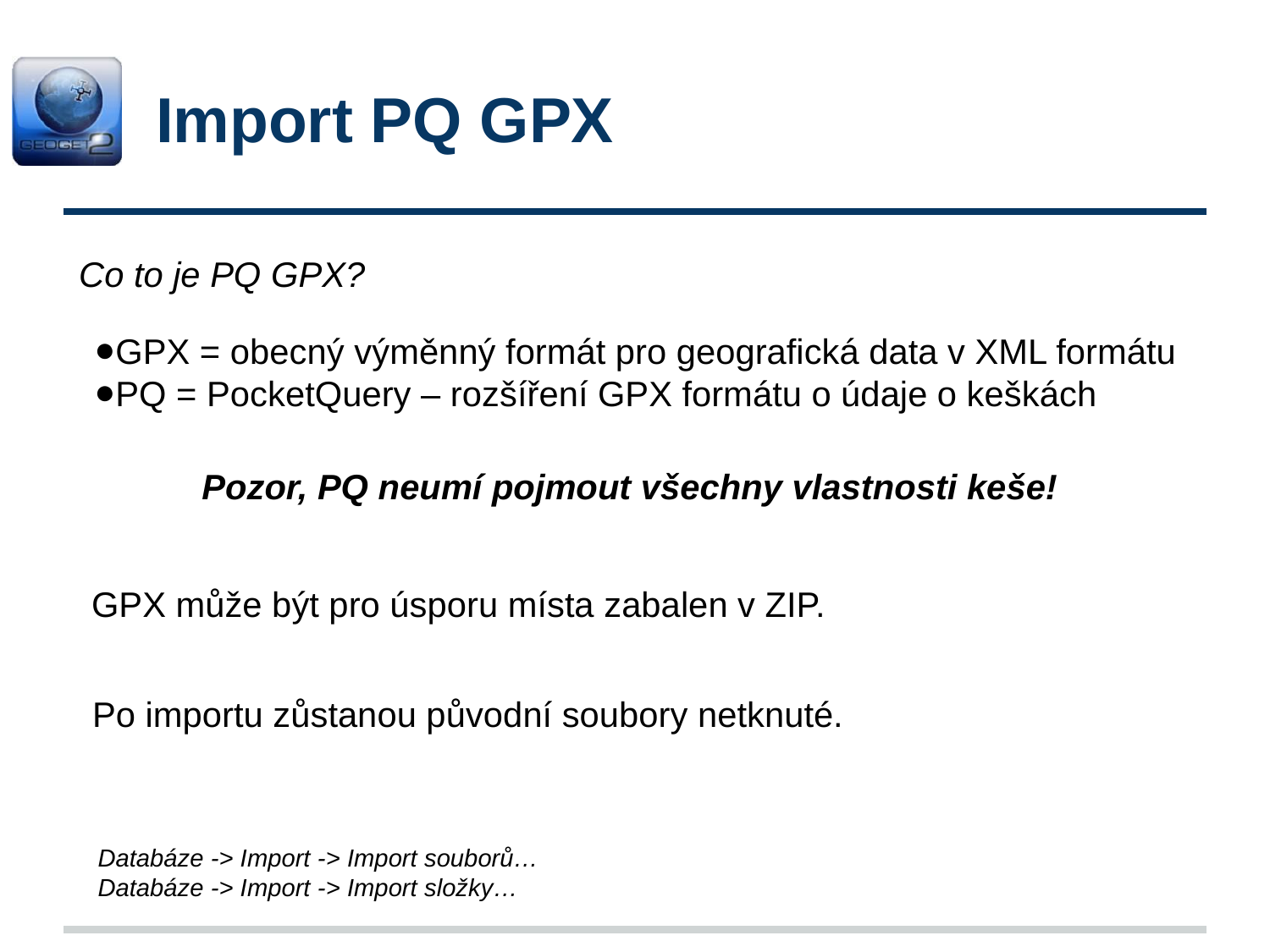

# Import PQ GPX
Co to je PQ GPX?
GPX = obecný výměnný formát pro geografická data v XML formátu
PQ = PocketQuery – rozšíření GPX formátu o údaje o keškách
Pozor, PQ neumí pojmout všechny vlastnosti keše!
GPX může být pro úsporu místa zabalen v ZIP.
Po importu zůstanou původní soubory netknuté.
Databáze -> Import -> Import souborů…
Databáze -> Import -> Import složky…